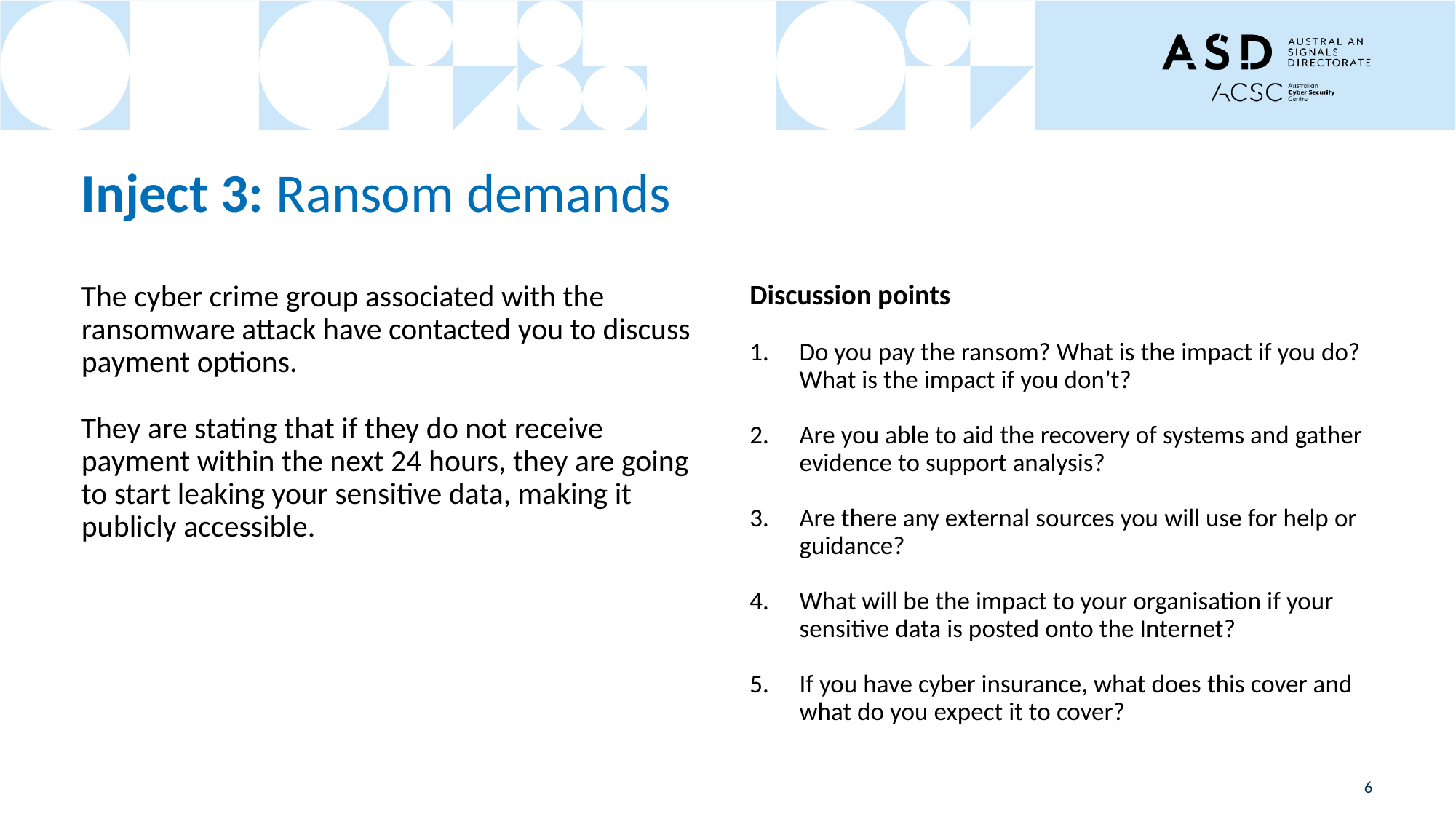

# Inject 3: Ransom demands
The cyber crime group associated with the ransomware attack have contacted you to discuss payment options.
They are stating that if they do not receive payment within the next 24 hours, they are going to start leaking your sensitive data, making it publicly accessible.
Discussion points
Do you pay the ransom? What is the impact if you do? What is the impact if you don’t?
Are you able to aid the recovery of systems and gather evidence to support analysis?
Are there any external sources you will use for help or guidance?
What will be the impact to your organisation if your sensitive data is posted onto the Internet?
If you have cyber insurance, what does this cover and what do you expect it to cover?
6